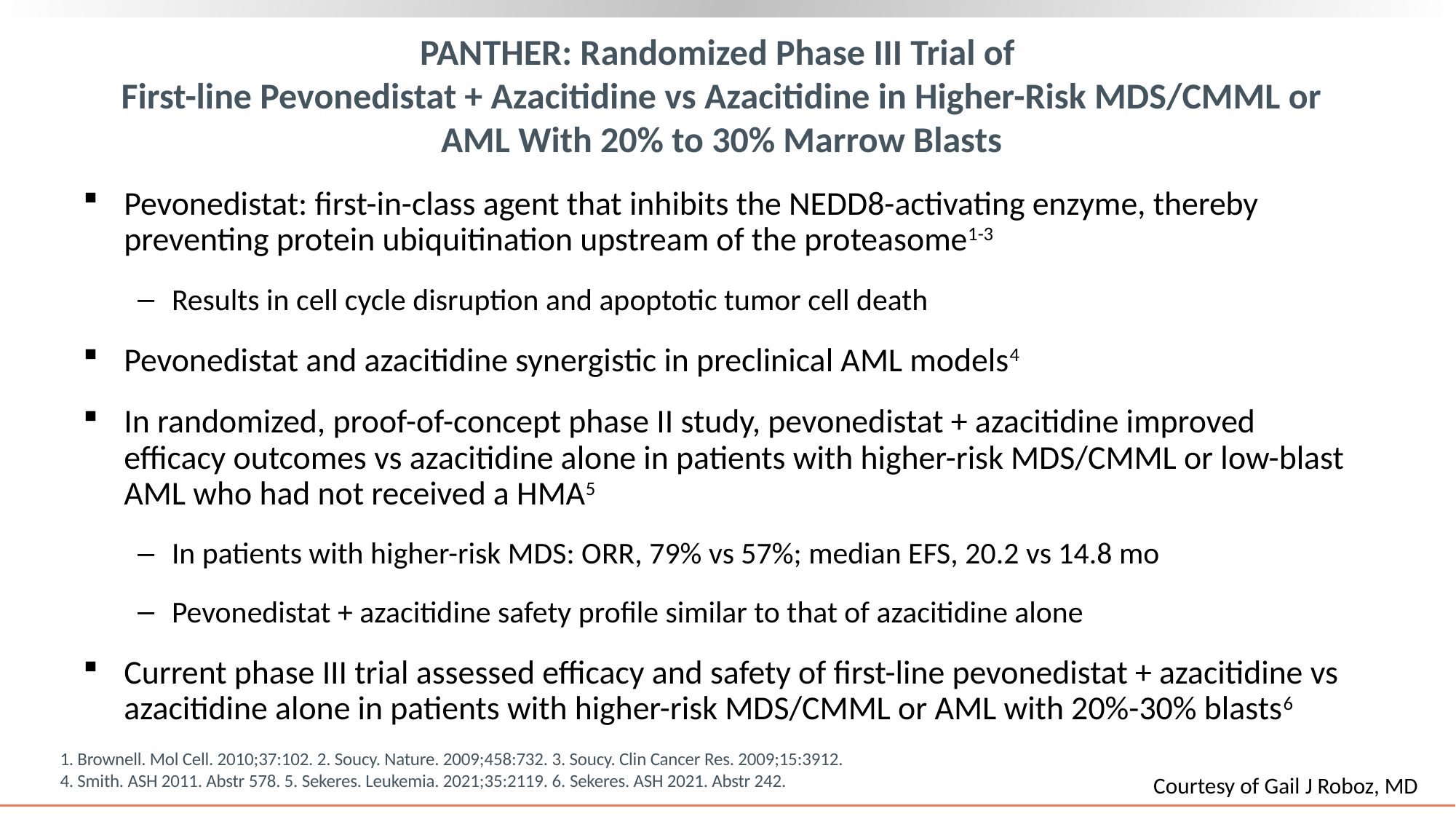

# PANTHER: Randomized Phase III Trial of First-line Pevonedistat + Azacitidine vs Azacitidine in Higher-Risk MDS/CMML or AML With 20% to 30% Marrow Blasts
Pevonedistat: first-in-class agent that inhibits the NEDD8-activating enzyme, thereby preventing protein ubiquitination upstream of the proteasome1-3
Results in cell cycle disruption and apoptotic tumor cell death
Pevonedistat and azacitidine synergistic in preclinical AML models4
In randomized, proof-of-concept phase II study, pevonedistat + azacitidine improved efficacy outcomes vs azacitidine alone in patients with higher-risk MDS/CMML or low-blast AML who had not received a HMA5
In patients with higher-risk MDS: ORR, 79% vs 57%; median EFS, 20.2 vs 14.8 mo
Pevonedistat + azacitidine safety profile similar to that of azacitidine alone
Current phase III trial assessed efficacy and safety of first-line pevonedistat + azacitidine vs azacitidine alone in patients with higher-risk MDS/CMML or AML with 20%-30% blasts6

1. Brownell. Mol Cell. 2010;37:102. 2. Soucy. Nature. 2009;458:732. 3. Soucy. Clin Cancer Res. 2009;15:3912.
4. Smith. ASH 2011. Abstr 578. 5. Sekeres. Leukemia. 2021;35:2119. 6. Sekeres. ASH 2021. Abstr 242.
Courtesy of Gail J Roboz, MD